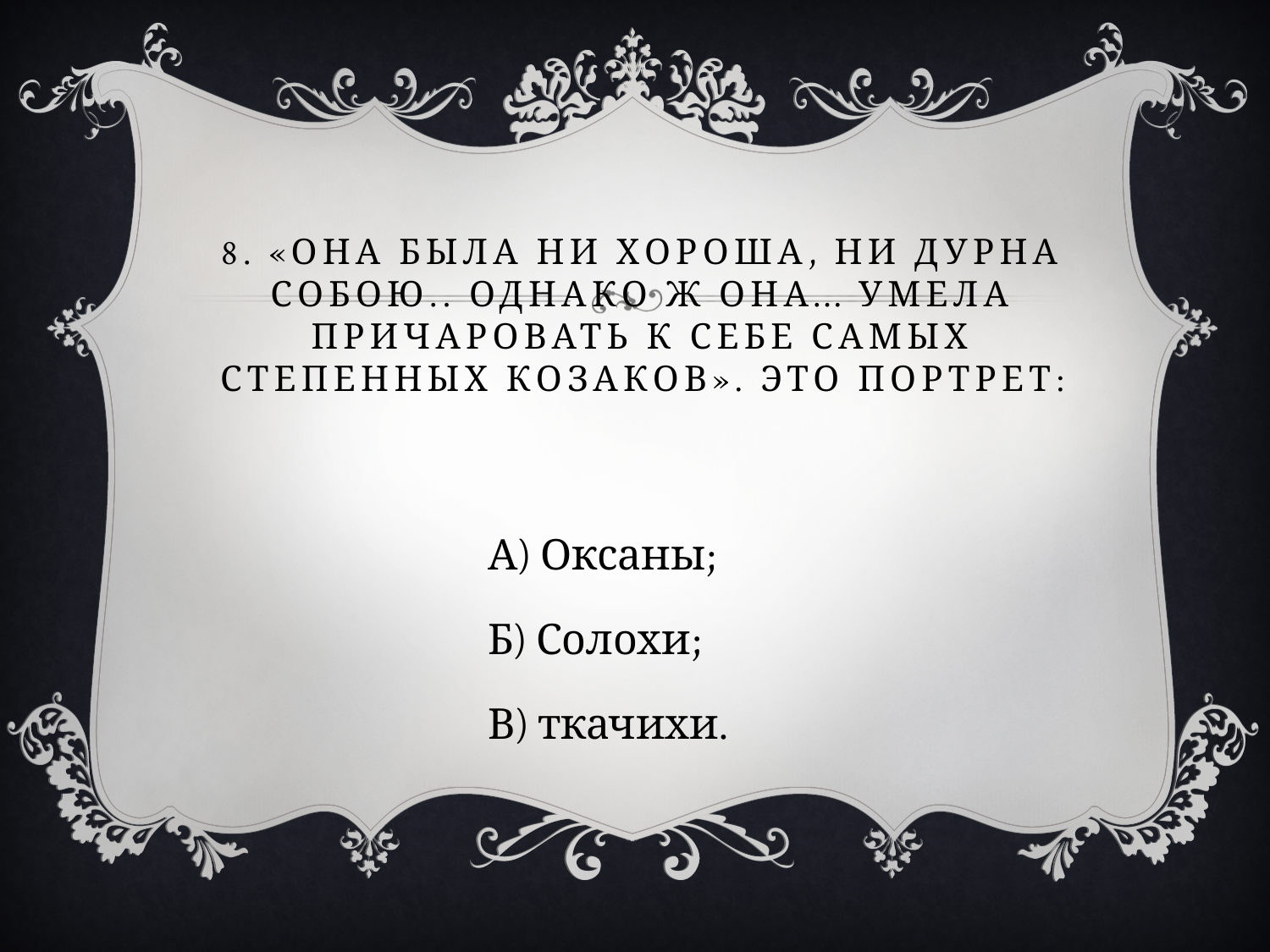

# 8. «она была ни хороша, ни дурна собою.. Однако ж она… умела причаровать к себе самых степенных козаков». Это портрет:
А) Оксаны;
Б) Солохи;
В) ткачихи.